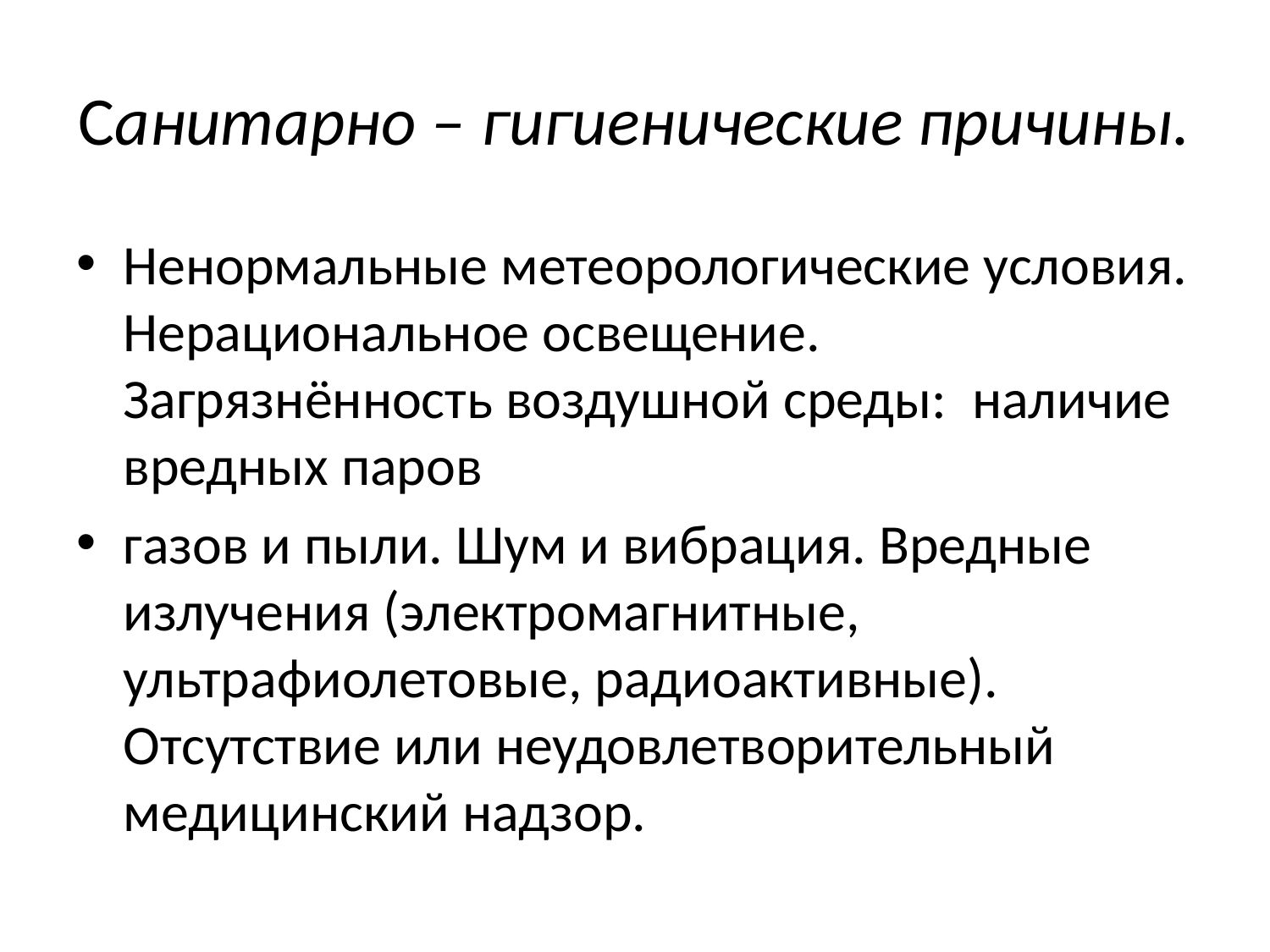

# Санитарно – гигиенические причины.
Ненормальные метеорологические условия. Нерациональное освещение. Загрязнённость воздушной среды:  наличие вредных паров
газов и пыли. Шум и вибрация. Вредные излучения (электромагнитные, ультрафиолетовые, радиоактивные). Отсутствие или неудовлетворительный медицинский надзор.